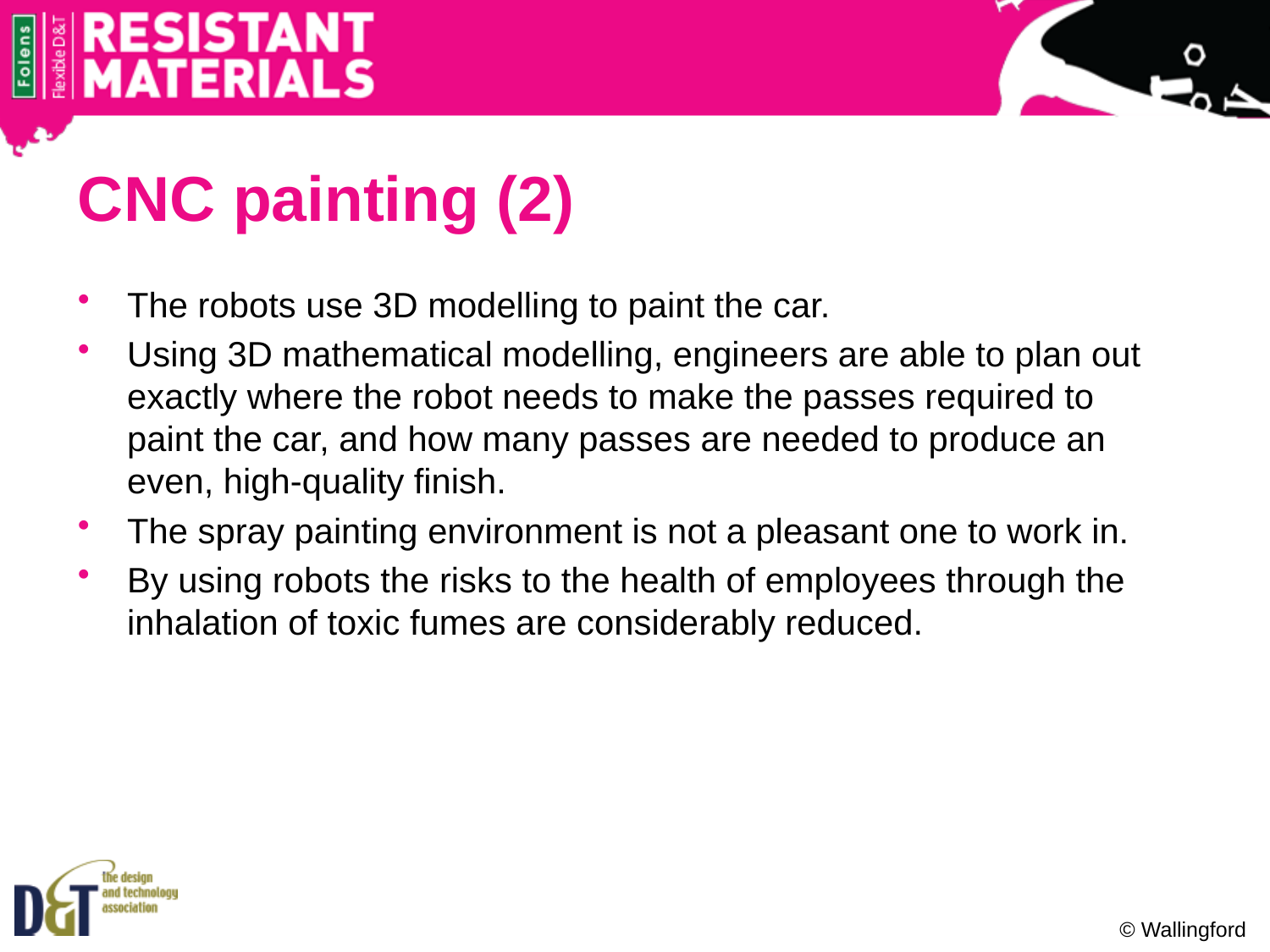

CNC painting (2)
The robots use 3D modelling to paint the car.
Using 3D mathematical modelling, engineers are able to plan out exactly where the robot needs to make the passes required to paint the car, and how many passes are needed to produce an even, high-quality finish.
The spray painting environment is not a pleasant one to work in.
By using robots the risks to the health of employees through the inhalation of toxic fumes are considerably reduced.
© Wallingford